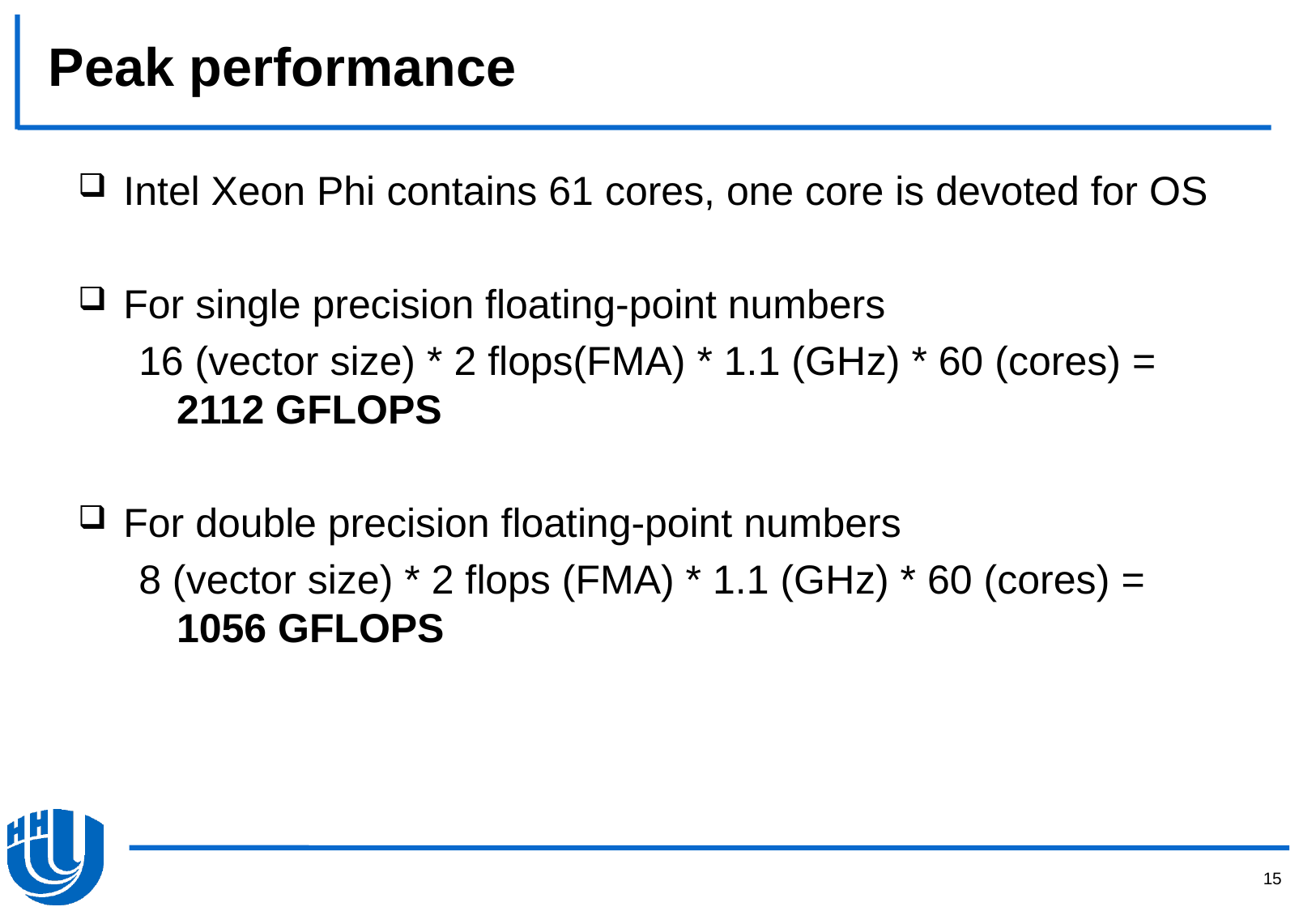

# Peak performance
Intel Xeon Phi contains 61 cores, one core is devoted for OS

For single precision floating-point numbers
16 (vector size) * 2 flops(FMA) * 1.1 (GHz) * 60 (cores) = 2112 GFLOPS

For double precision floating-point numbers
8 (vector size) * 2 flops (FMA) * 1.1 (GHz) * 60 (cores) = 1056 GFLOPS
15